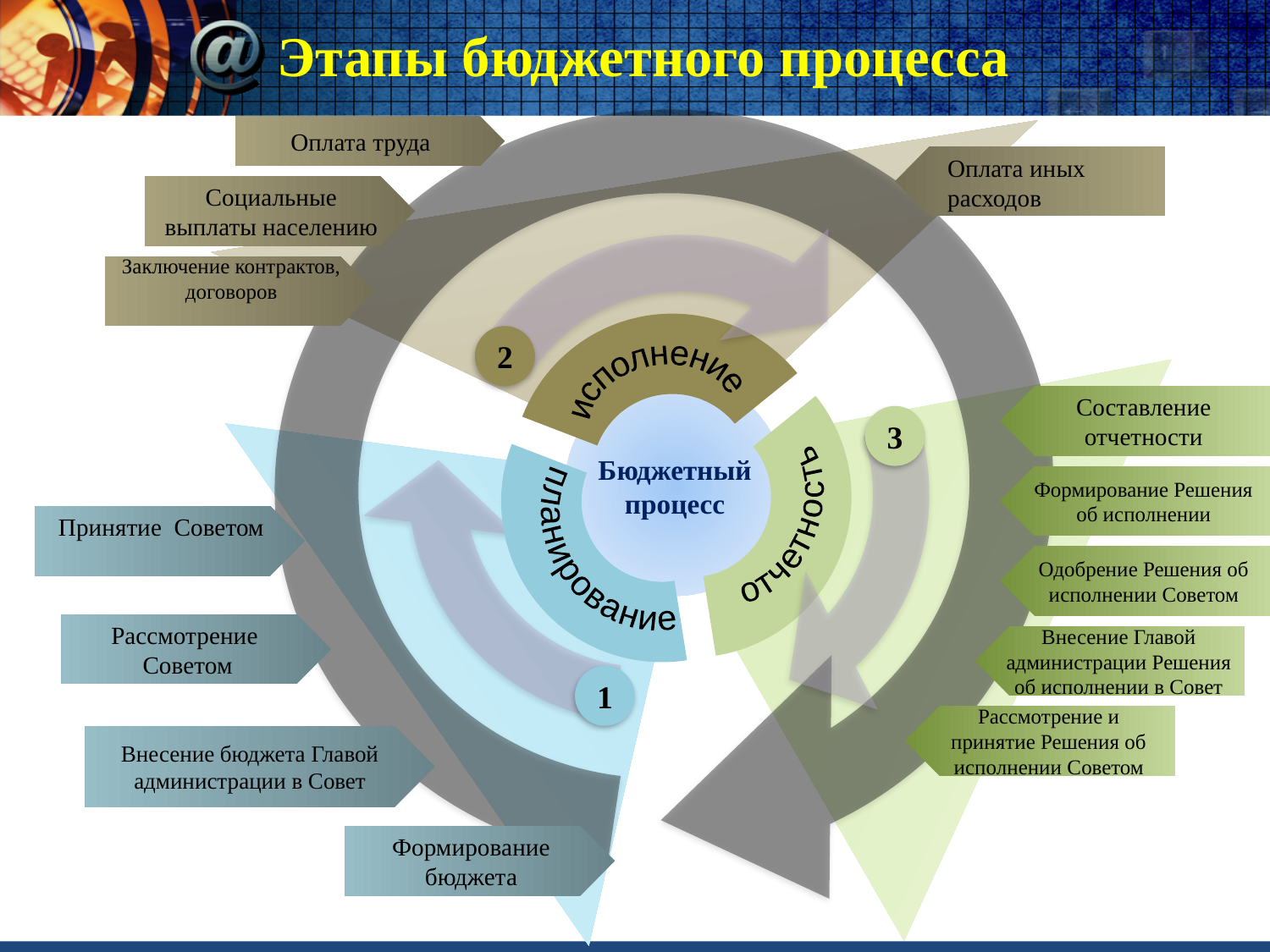

# Этапы бюджетного процесса

Оплата труда

Оплата иных расходов
Социальные выплаты населению

Заключение контрактов, договоров

### Chart

| Category | Продажи |
|---|---|
| Кв. 1 | 50.0 |
| Кв. 2 | 50.0 |
| Кв. 4 | 50.0 |
2
исполнение

Составление отчетности
3
планирование

Бюджетный процесс
отчетность
Формирование Решения об исполнении

Принятие  Советом

Одобрение Решения об исполнении Советом
Рассмотрение  Советом
Внесение Главой администрации Решения об исполнении в Совет
1
Рассмотрение и принятие Решения об исполнении Советом
Внесение бюджета Главой администрации в Совет
Формирование бюджета